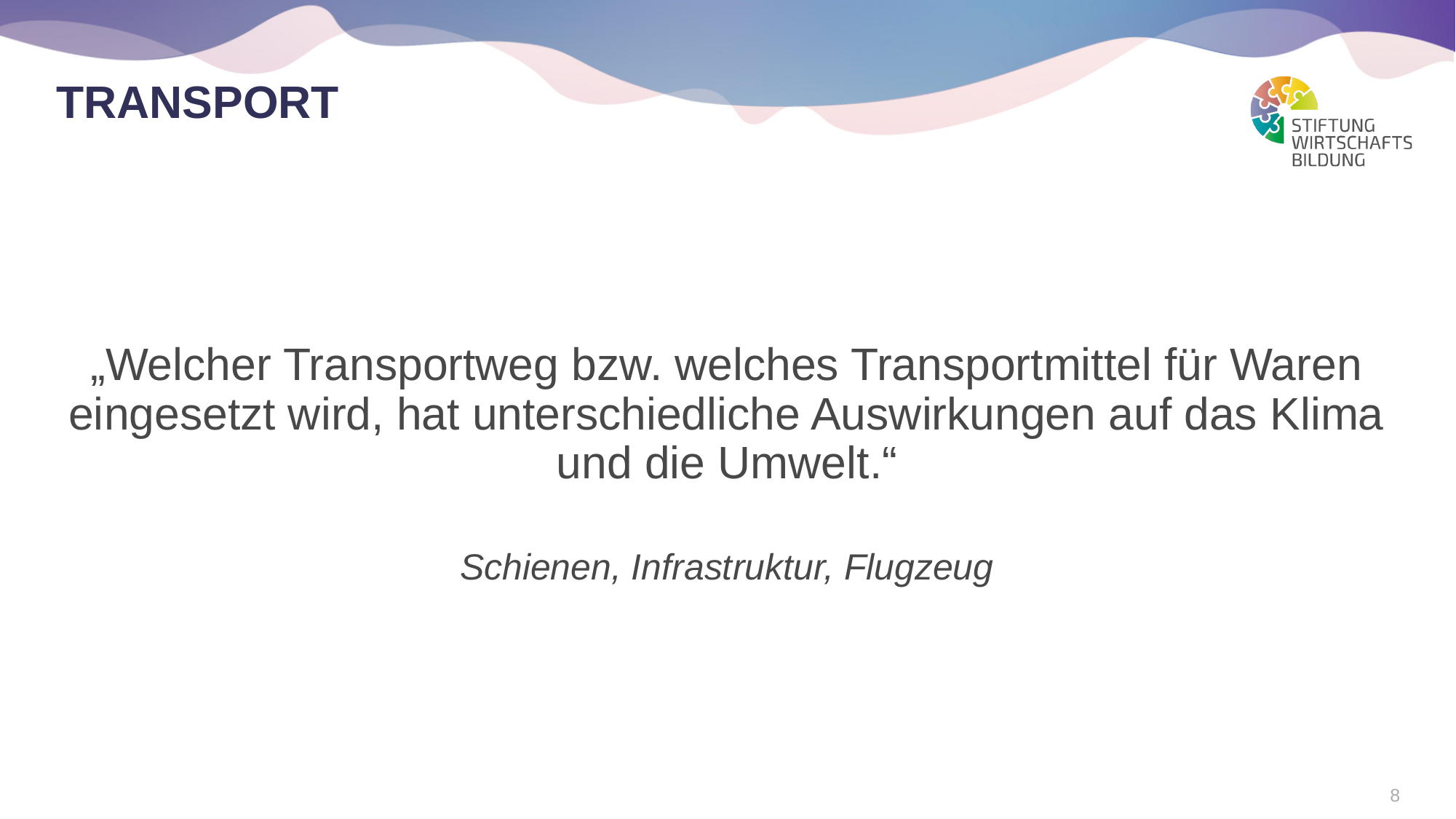

# Transport

„Welcher Transportweg bzw. welches Transportmittel für Waren eingesetzt wird, hat unterschiedliche Auswirkungen auf das Klima und die Umwelt.“

Schienen, Infrastruktur, Flugzeug
8